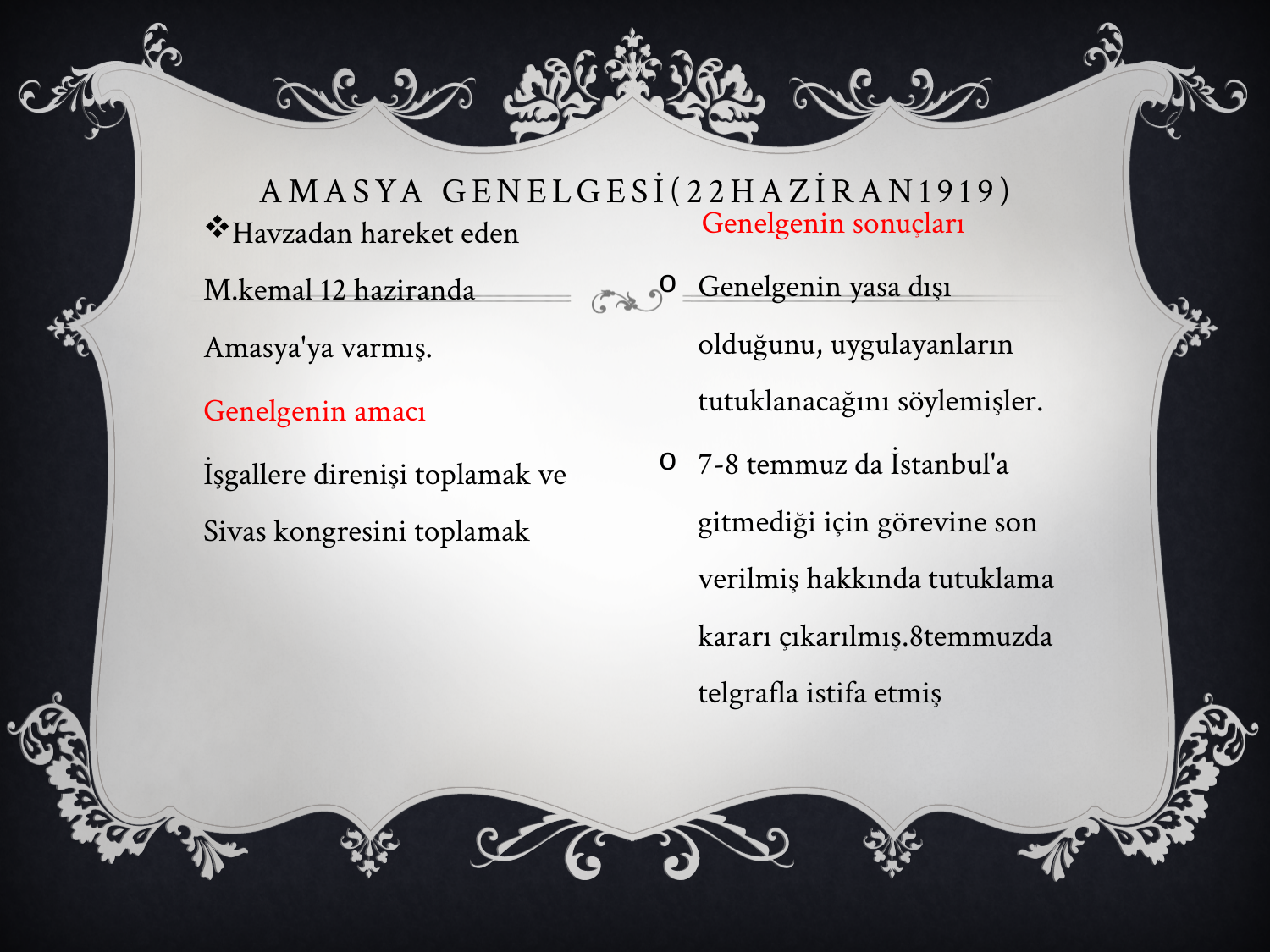

# Amasya genelgesi(22haziran1919)
      Genelgenin sonuçları
Genelgenin yasa dışı olduğunu, uygulayanların tutuklanacağını söylemişler.
7-8 temmuz da İstanbul'a gitmediği için görevine son verilmiş hakkında tutuklama kararı çıkarılmış.8temmuzda telgrafla istifa etmiş

Havzadan hareket eden M.kemal 12 haziranda Amasya'ya varmış.
Genelgenin amacı
İşgallere direnişi toplamak ve Sivas kongresini toplamak